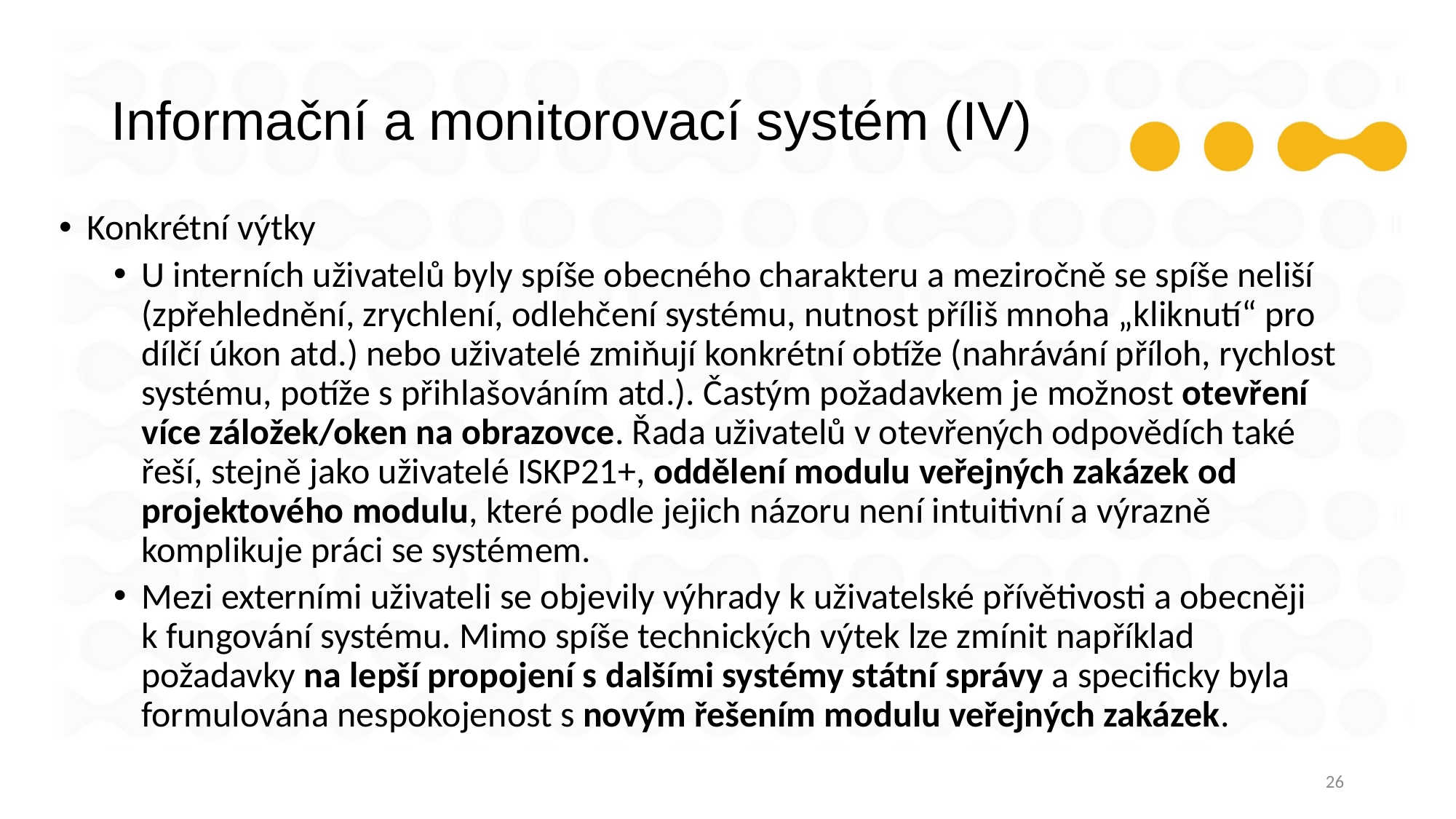

# Informační a monitorovací systém (IV)
Konkrétní výtky
U interních uživatelů byly spíše obecného charakteru a meziročně se spíše neliší (zpřehlednění, zrychlení, odlehčení systému, nutnost příliš mnoha „kliknutí“ pro dílčí úkon atd.) nebo uživatelé zmiňují konkrétní obtíže (nahrávání příloh, rychlost systému, potíže s přihlašováním atd.). Častým požadavkem je možnost otevření více záložek/oken na obrazovce. Řada uživatelů v otevřených odpovědích také řeší, stejně jako uživatelé ISKP21+, oddělení modulu veřejných zakázek od projektového modulu, které podle jejich názoru není intuitivní a výrazně komplikuje práci se systémem.
Mezi externími uživateli se objevily výhrady k uživatelské přívětivosti a obecněji k fungování systému. Mimo spíše technických výtek lze zmínit například požadavky na lepší propojení s dalšími systémy státní správy a specificky byla formulována nespokojenost s novým řešením modulu veřejných zakázek.

26